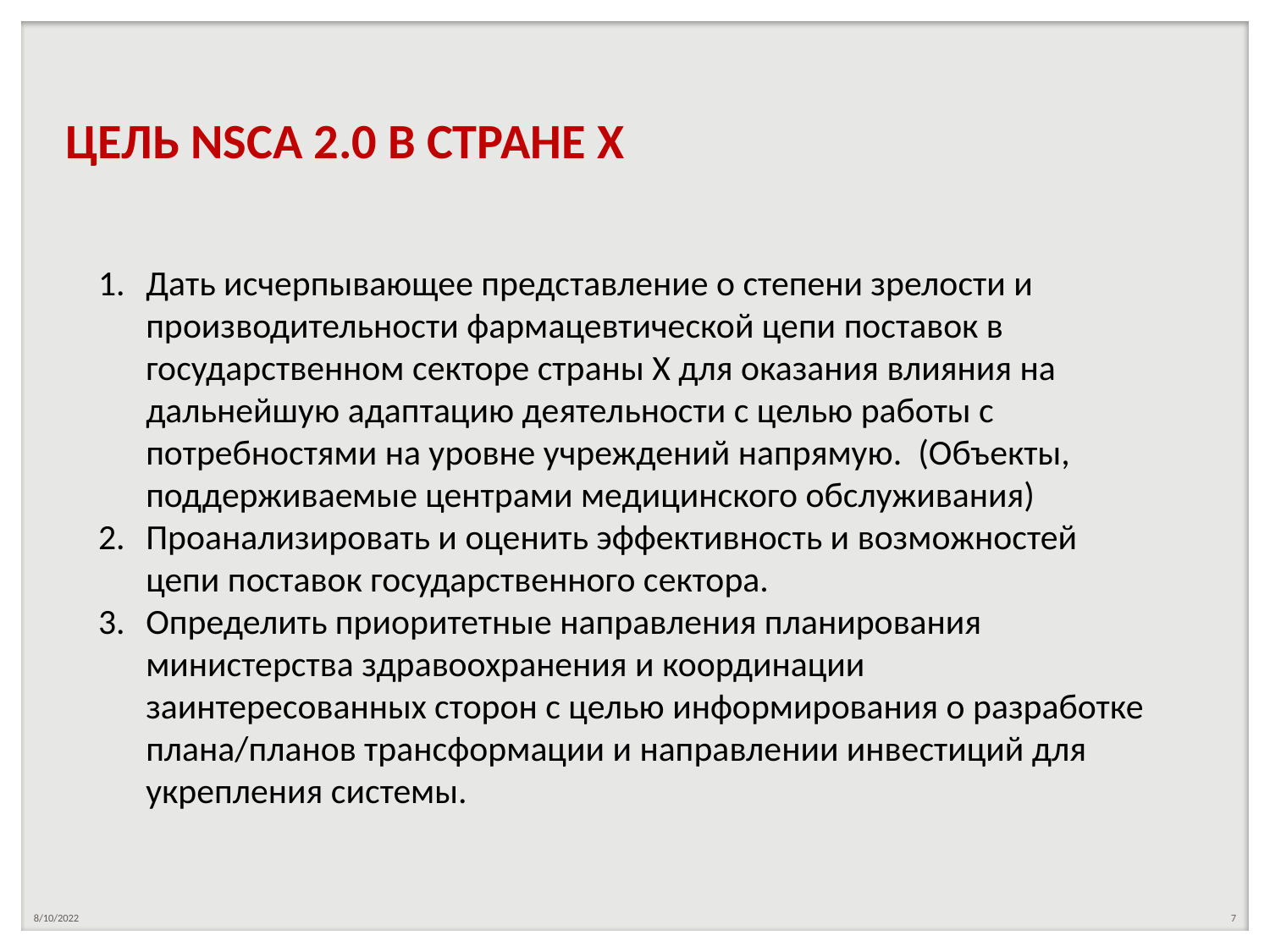

# ЦЕЛЬ NSCA 2.0 В СТРАНЕ Х
Дать исчерпывающее представление о степени зрелости и производительности фармацевтической цепи поставок в государственном секторе страны Х для оказания влияния на дальнейшую адаптацию деятельности с целью работы с потребностями на уровне учреждений напрямую.  (Объекты, поддерживаемые центрами медицинского обслуживания)
Проанализировать и оценить эффективность и возможностей цепи поставок государственного сектора.
Определить приоритетные направления планирования министерства здравоохранения и координации заинтересованных сторон с целью информирования о разработке плана/планов трансформации и направлении инвестиций для укрепления системы.

8/10/2022
7